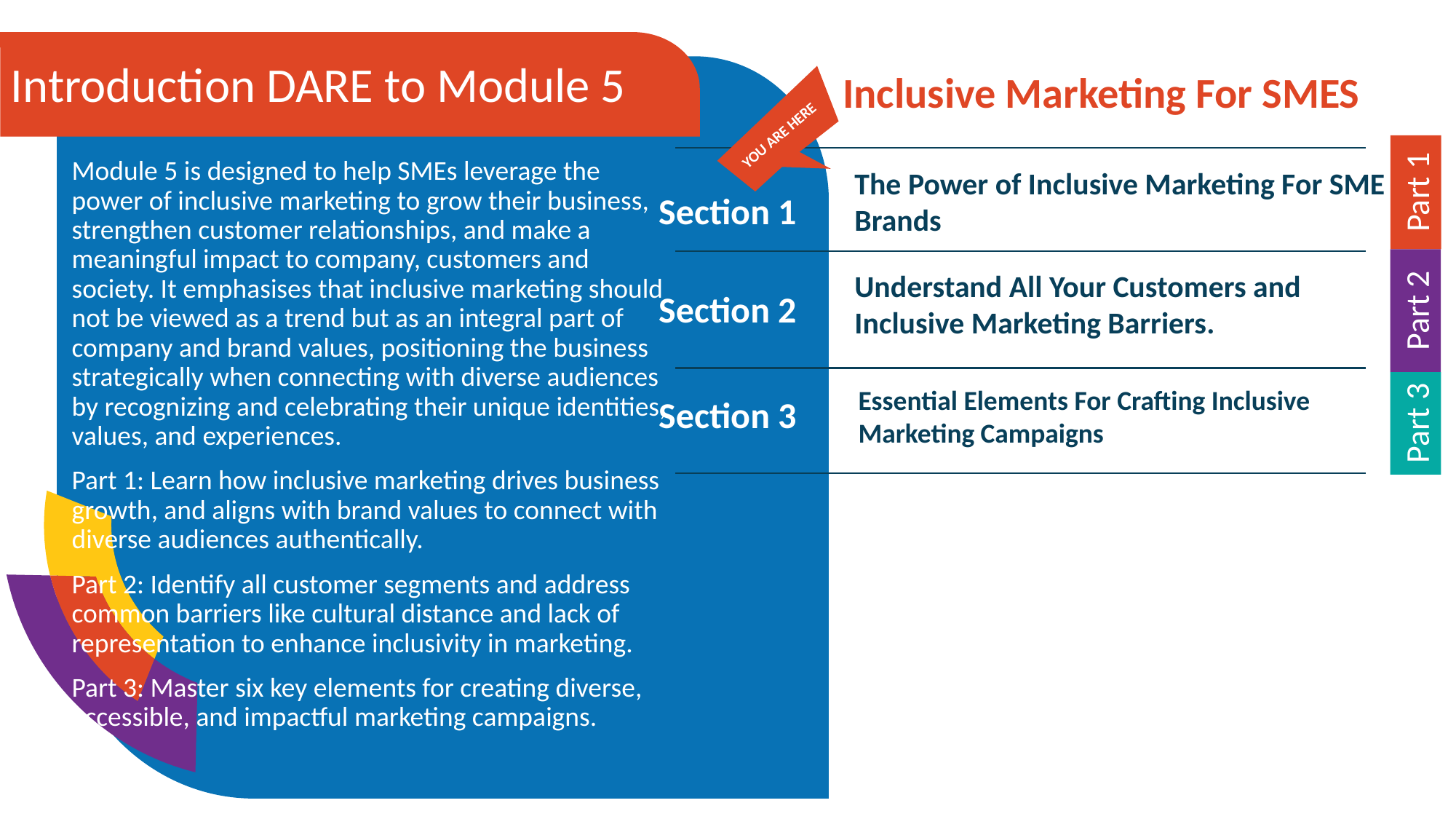

Introduction DARE to Module 5
Inclusive Marketing For SMES

YOU ARE HERE
Module 5 is designed to help SMEs leverage the power of inclusive marketing to grow their business, strengthen customer relationships, and make a meaningful impact to company, customers and society. It emphasises that inclusive marketing should not be viewed as a trend but as an integral part of company and brand values, positioning the business strategically when connecting with diverse audiences by recognizing and celebrating their unique identities, values, and experiences.
Part 1: Learn how inclusive marketing drives business growth, and aligns with brand values to connect with diverse audiences authentically.
Part 2: Identify all customer segments and address common barriers like cultural distance and lack of representation to enhance inclusivity in marketing.
Part 3: Master six key elements for creating diverse, accessible, and impactful marketing campaigns.
The Power of Inclusive Marketing For SME Brands
Part 1
Section 1
Understand All Your Customers and Inclusive Marketing Barriers.
Section 2
Part 2
Section 3
Essential Elements For Crafting Inclusive Marketing Campaigns
Part 3